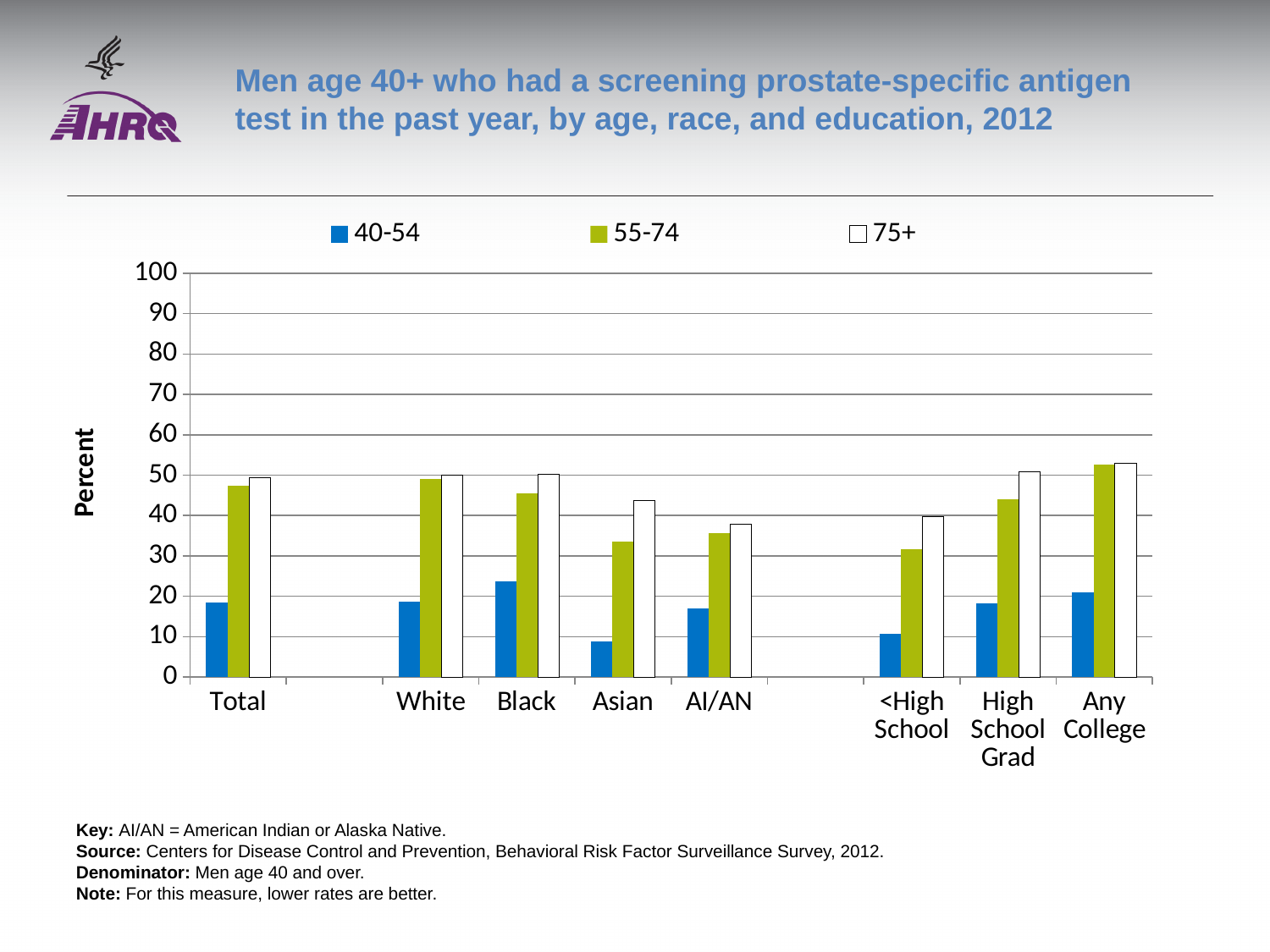

# Men age 40+ who had a screening prostate-specific antigen test in the past year, by age, race, and education, 2012

### Chart

| Category | 40-54 | 55-74 | 75+ |
|---|---|---|---|
| Total | 18.5449 | 47.3009 | 49.4361 |
|  | None | None | None |
| White | 18.6808 | 49.0253 | 50.0001 |
| Black | 23.7175 | 45.4999 | 50.1925 |
| Asian | 8.9042 | 33.6383 | 43.719 |
| AI/AN | 16.8849 | 35.5545 | 37.8673 |
|  | None | None | None |
| <High School | 10.6343 | 31.7451 | 39.714 |
| High School Grad | 18.3515 | 44.112 | 50.8884 |
| Any College | 20.913 | 52.6463 | 53.008 |
Key: AI/AN = American Indian or Alaska Native.
Source: Centers for Disease Control and Prevention, Behavioral Risk Factor Surveillance Survey, 2012.
Denominator: Men age 40 and over.
Note: For this measure, lower rates are better.